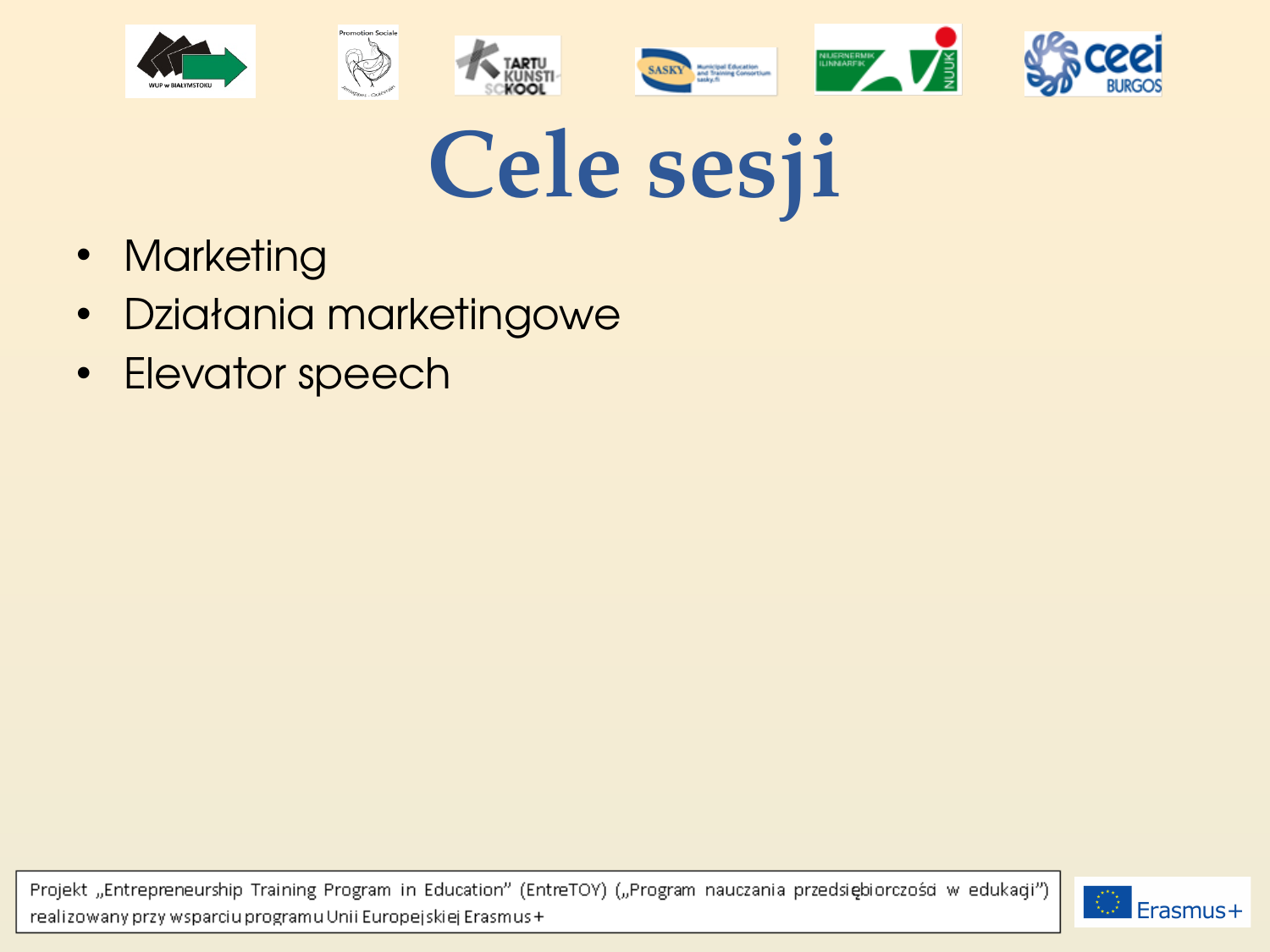

# Cele sesji
Marketing
Działania marketingowe
Elevator speech